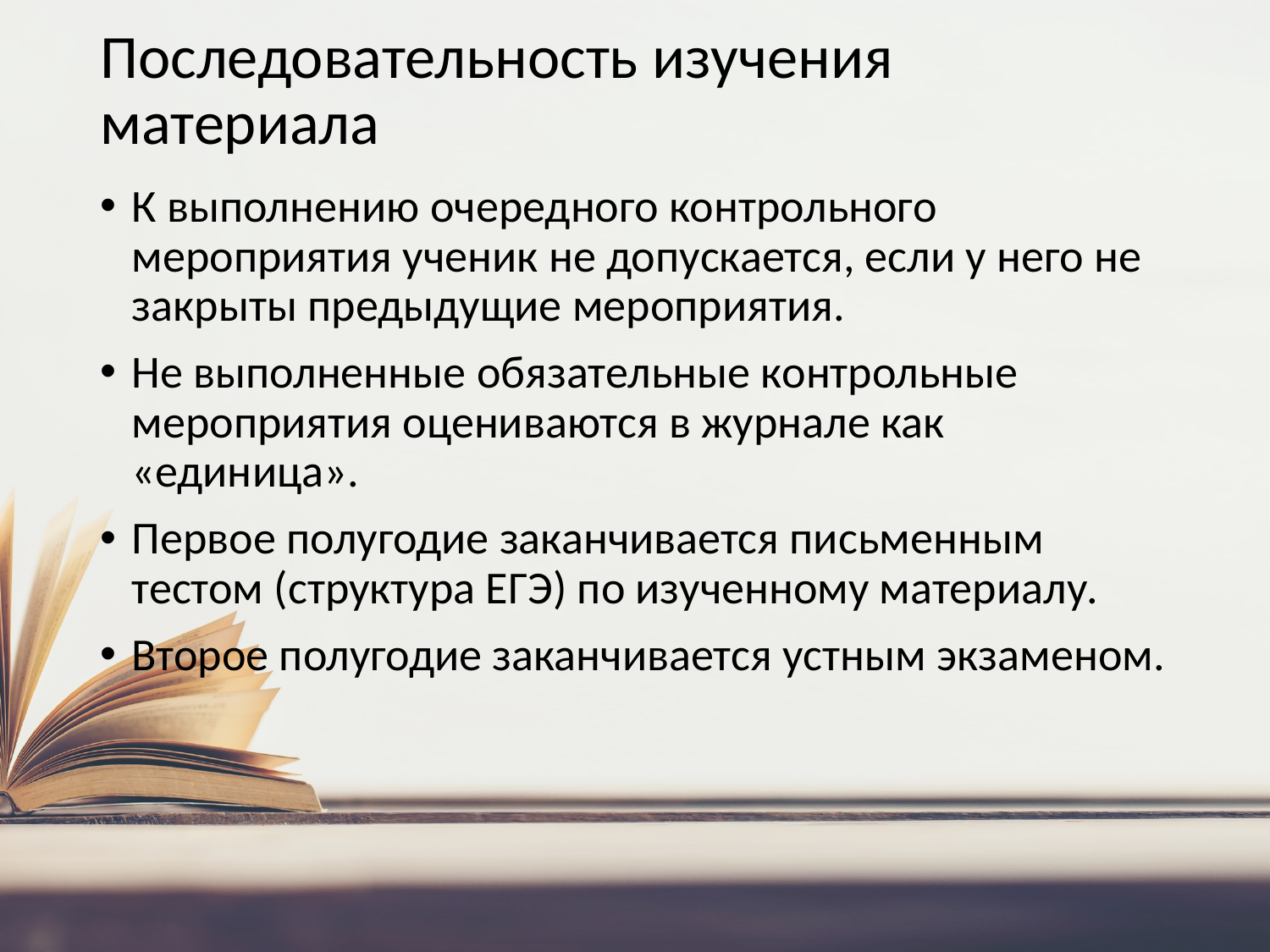

# Последовательность изучения материала
К выполнению очередного контрольного мероприятия ученик не допускается, если у него не закрыты предыдущие мероприятия.
Не выполненные обязательные контрольные мероприятия оцениваются в журнале как «единица».
Первое полугодие заканчивается письменным тестом (структура ЕГЭ) по изученному материалу.
Второе полугодие заканчивается устным экзаменом.